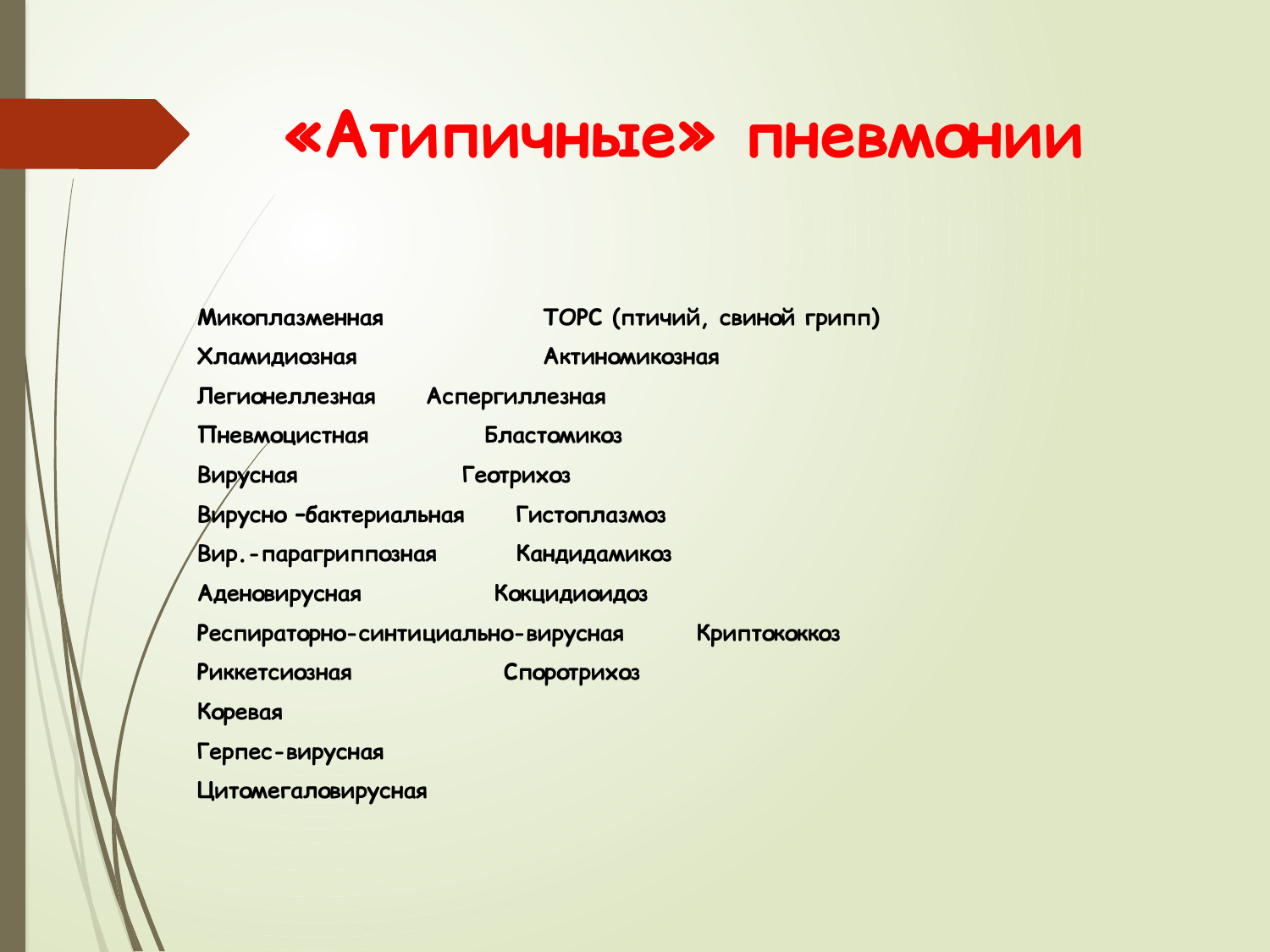

# «Атипичные» пневмонии
Микоплазменная			            ТОРС (птичий, свиной грипп)
Хламидиозная				            Актиномикозная
Легионеллезная 					Аспергиллезная
Пневмоцистная					      Бластомикоз
Вирусная					             Геотрихоз
Вирусно –бактериальная 				Гистоплазмоз
Вир.-парагриппозная				Кандидамикоз
Аденовирусная 					       Кокцидиоидоз
Респираторно-синтициально-вирусная	Криптококкоз
Риккетсиозная					        Споротрихоз
Коревая
Герпес-вирусная
Цитомегаловирусная